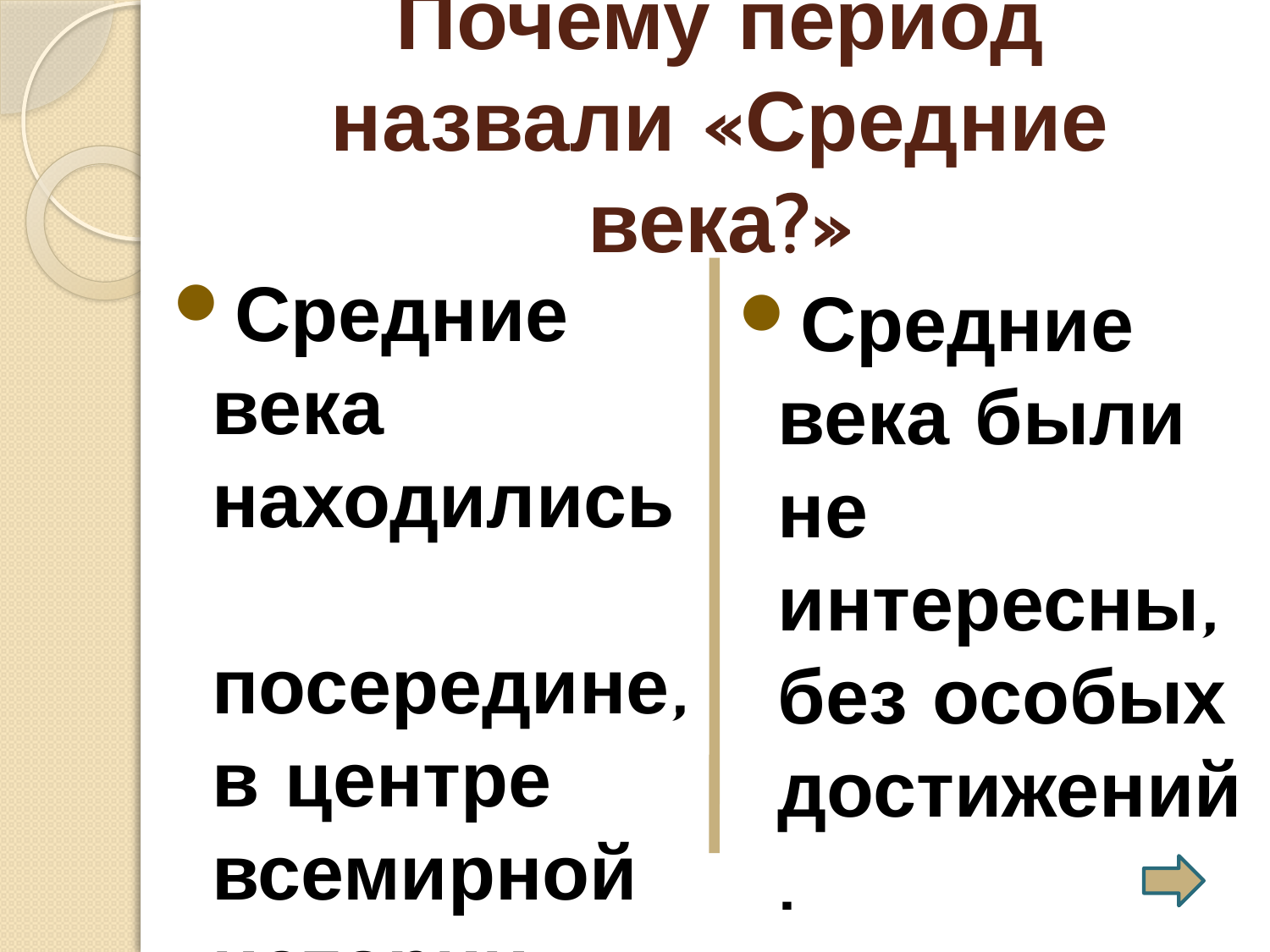

# Почему период назвали «Средние века?»
Средние века находились  посередине, в центре всемирной истории.
Средние века были не интересны, без особых достижений.